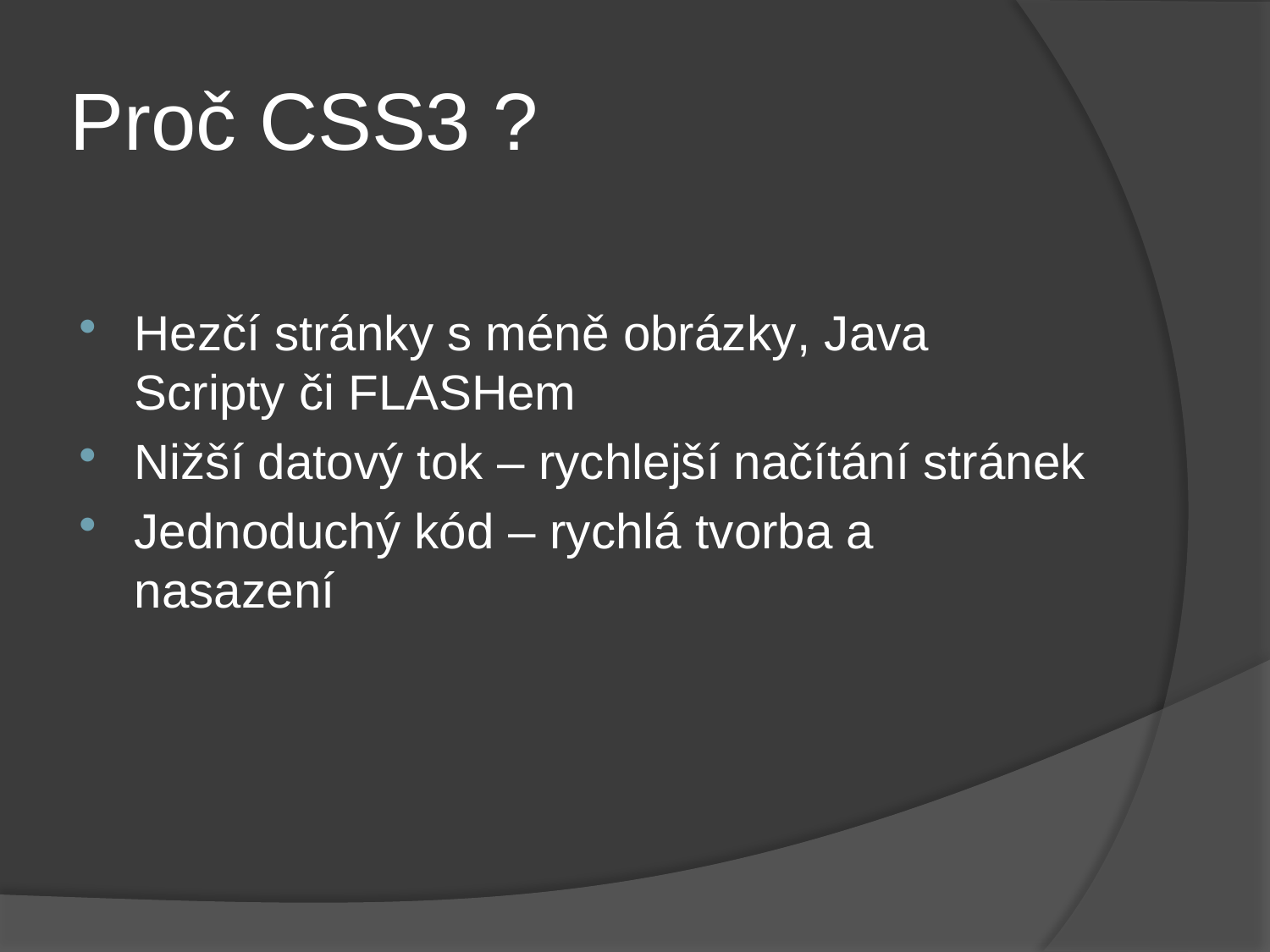

# Proč CSS3 ?

Hezčí stránky s méně obrázky, Java Scripty či FLASHem
Nižší datový tok – rychlejší načítání stránek
Jednoduchý kód – rychlá tvorba a nasazení